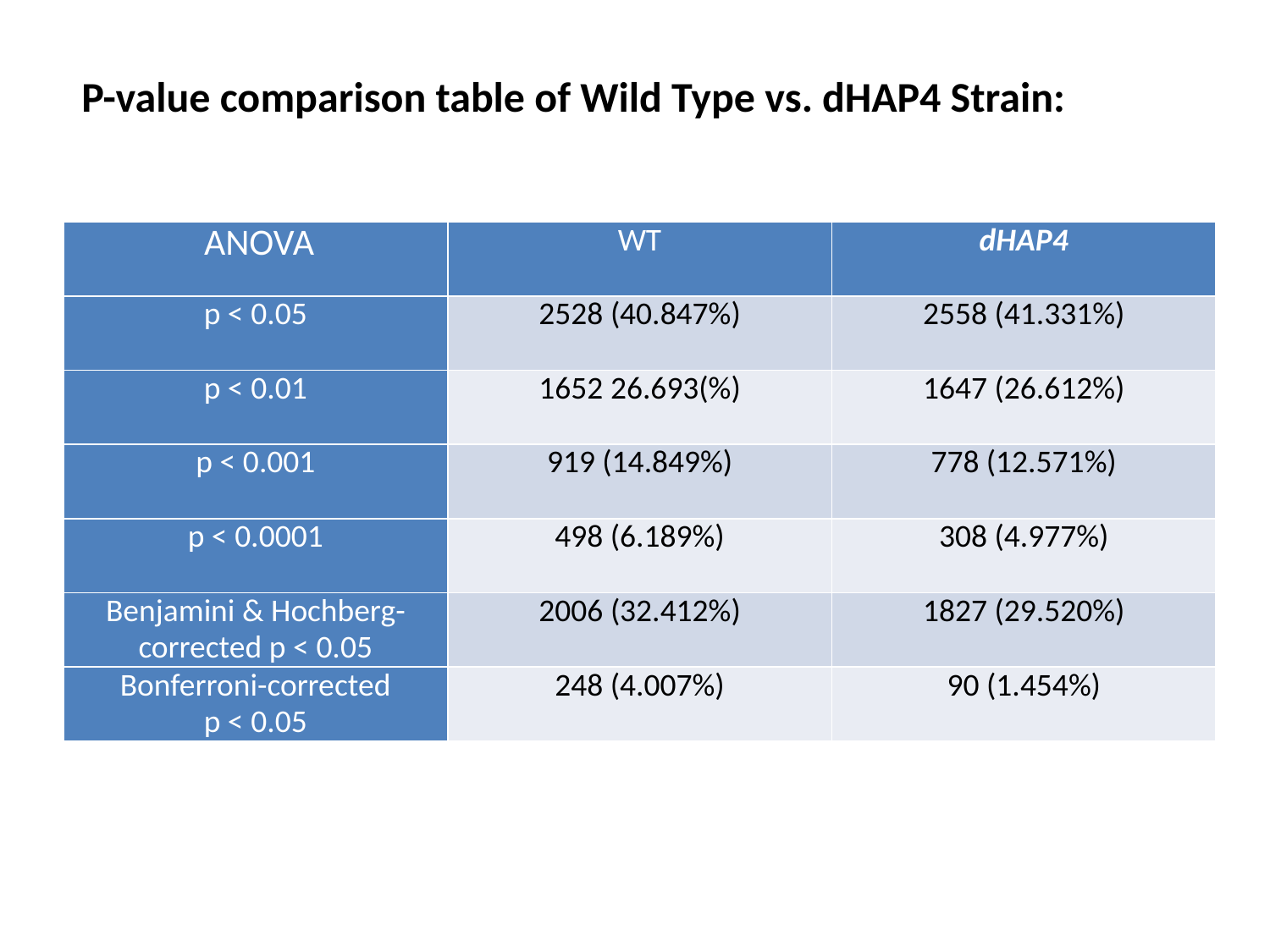

P-value comparison table of Wild Type vs. dHAP4 Strain:
| ANOVA | WT | dHAP4 |
| --- | --- | --- |
| p < 0.05 | 2528 (40.847%) | 2558 (41.331%) |
| p < 0.01 | 1652 26.693(%) | 1647 (26.612%) |
| p < 0.001 | 919 (14.849%) | 778 (12.571%) |
| p < 0.0001 | 498 (6.189%) | 308 (4.977%) |
| Benjamini & Hochberg-corrected p < 0.05 | 2006 (32.412%) | 1827 (29.520%) |
| Bonferroni-corrected p < 0.05 | 248 (4.007%) | 90 (1.454%) |